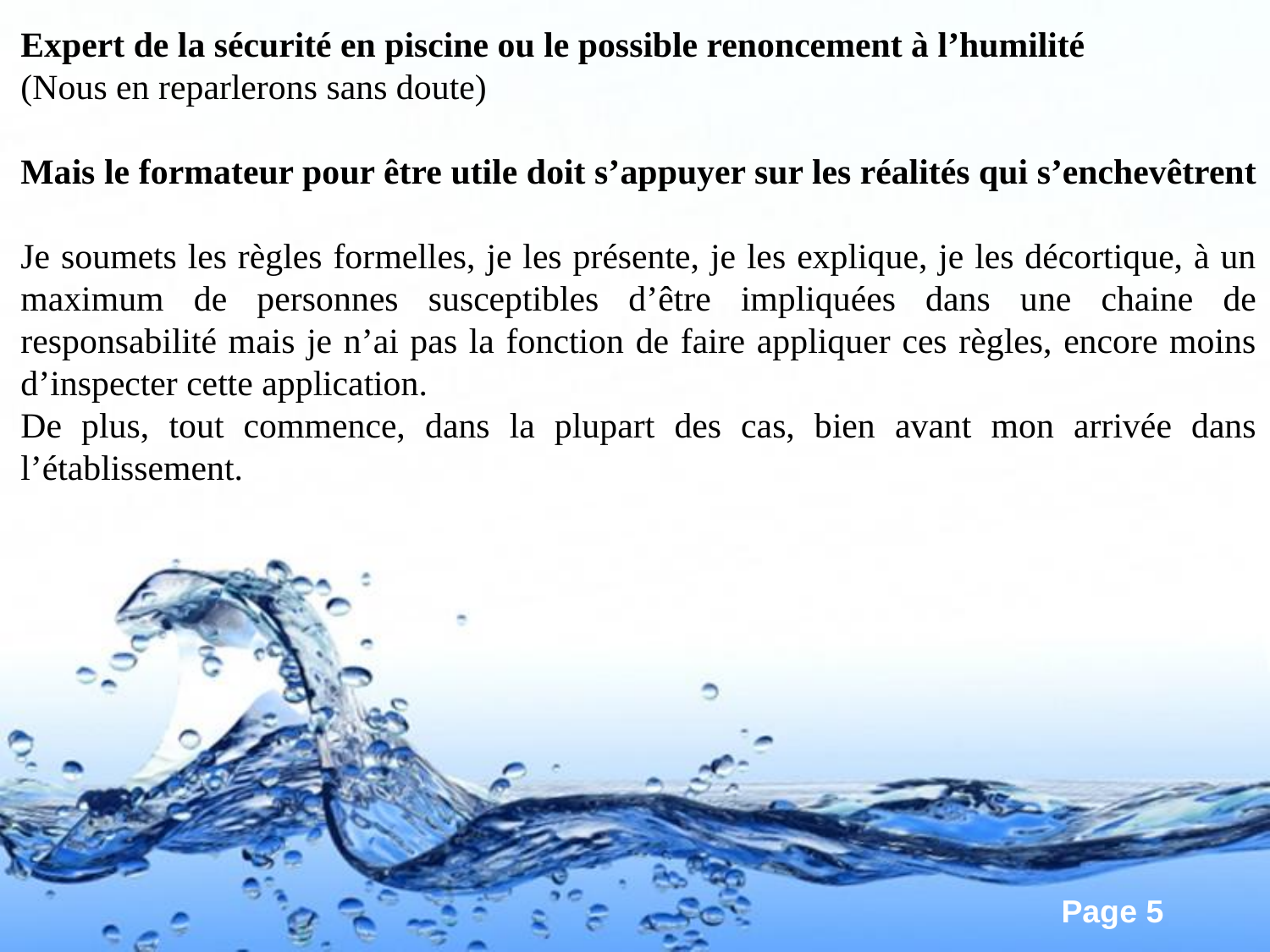

Expert de la sécurité en piscine ou le possible renoncement à l’humilité
(Nous en reparlerons sans doute)

Mais le formateur pour être utile doit s’appuyer sur les réalités qui s’enchevêtrent

Je soumets les règles formelles, je les présente, je les explique, je les décortique, à un maximum de personnes susceptibles d’être impliquées dans une chaine de responsabilité mais je n’ai pas la fonction de faire appliquer ces règles, encore moins d’inspecter cette application.
De plus, tout commence, dans la plupart des cas, bien avant mon arrivée dans l’établissement.